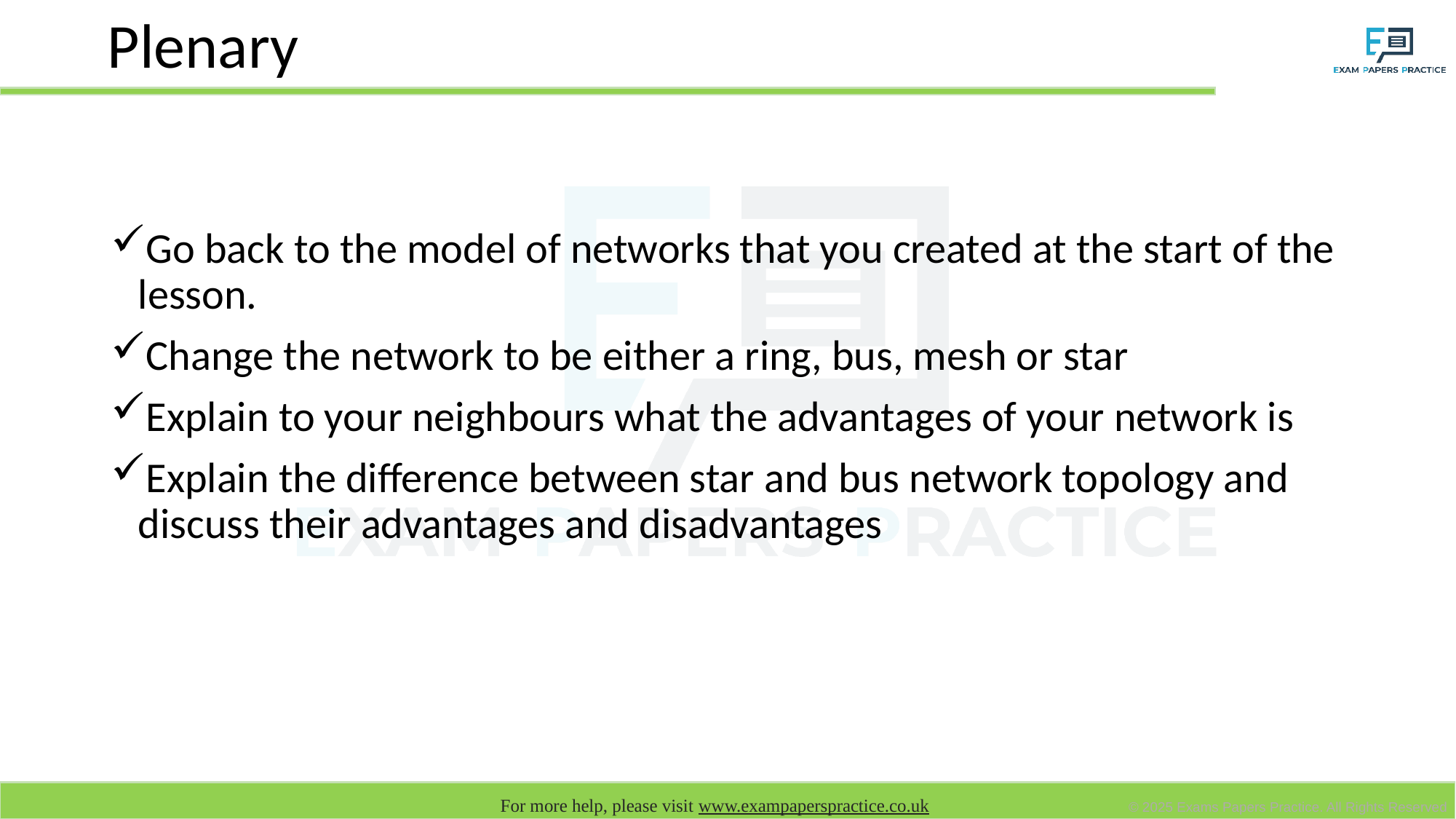

# Plenary
Go back to the model of networks that you created at the start of the lesson.
Change the network to be either a ring, bus, mesh or star
Explain to your neighbours what the advantages of your network is
Explain the difference between star and bus network topology and discuss their advantages and disadvantages